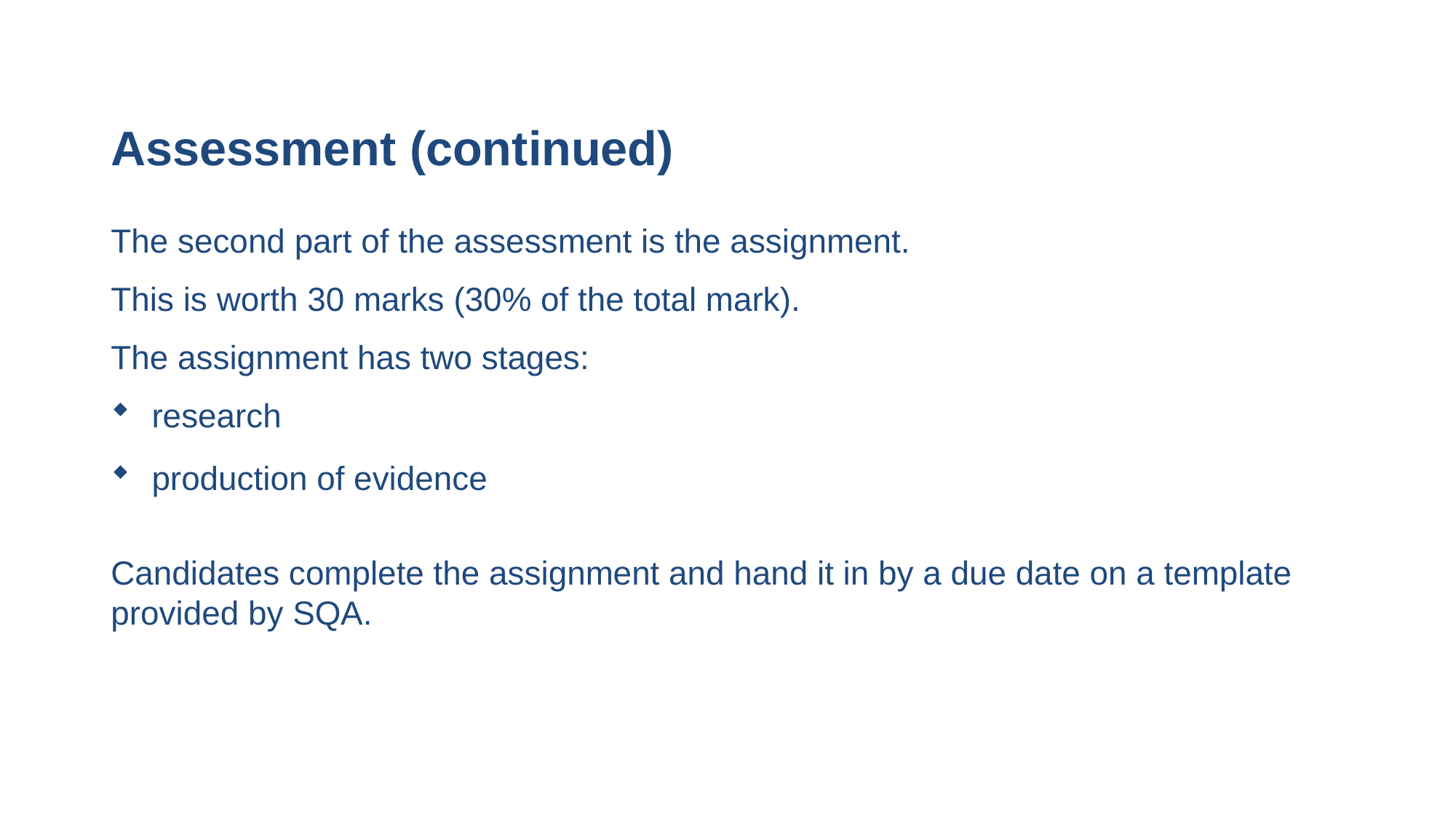

# Assessment (continued)
The second part of the assessment is the assignment.
This is worth 30 marks (30% of the total mark).
The assignment has two stages:
research
production of evidence

Candidates complete the assignment and hand it in by a due date on a template provided by SQA.